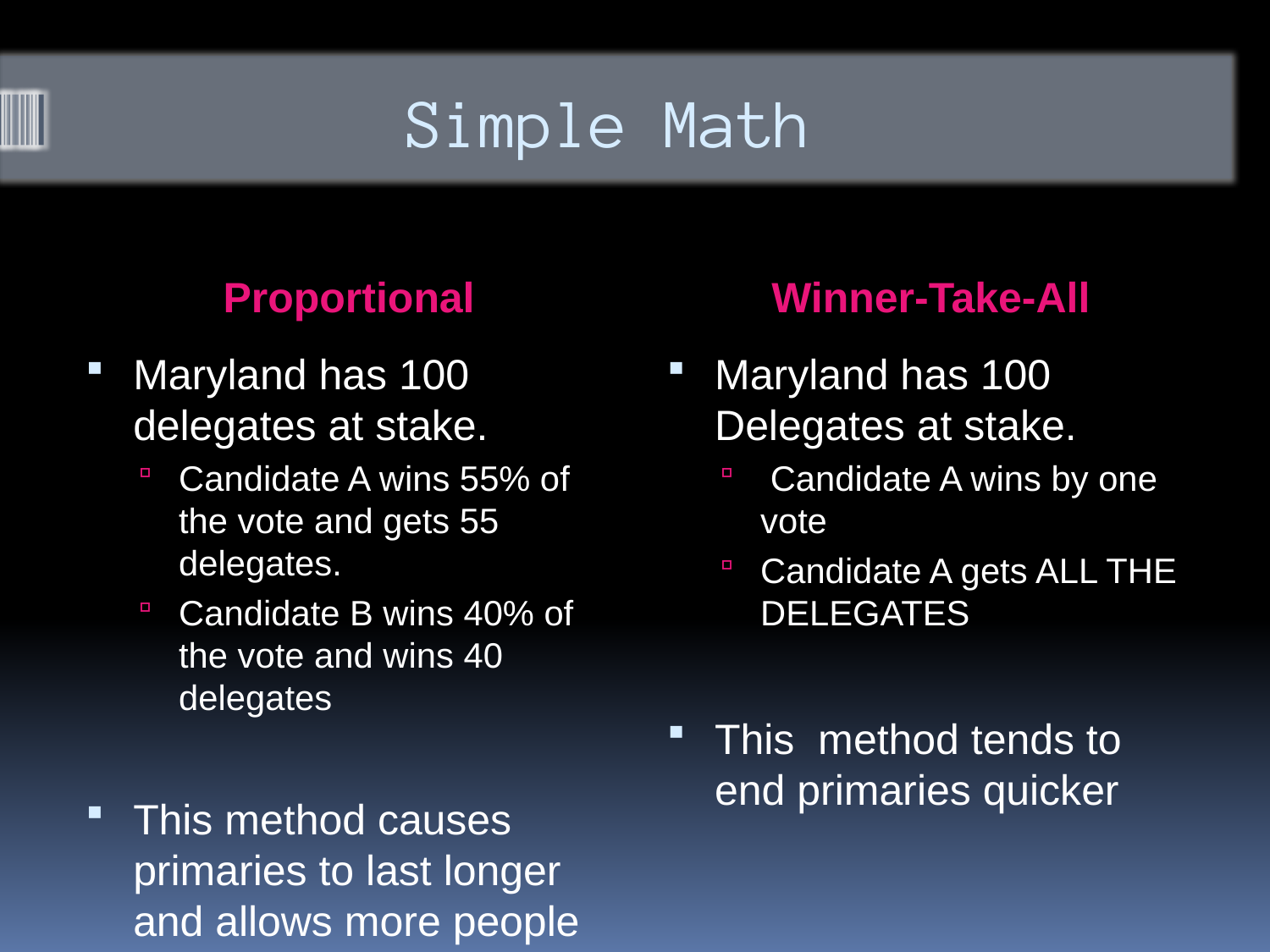

# Simple Math
Proportional
Winner-Take-All
Maryland has 100 delegates at stake.
Candidate A wins 55% of the vote and gets 55 delegates.
Candidate B wins 40% of the vote and wins 40 delegates

This method causes primaries to last longer and allows more people to vote
Maryland has 100 Delegates at stake.
 Candidate A wins by one vote
Candidate A gets ALL THE DELEGATES

This  method tends to end primaries quicker